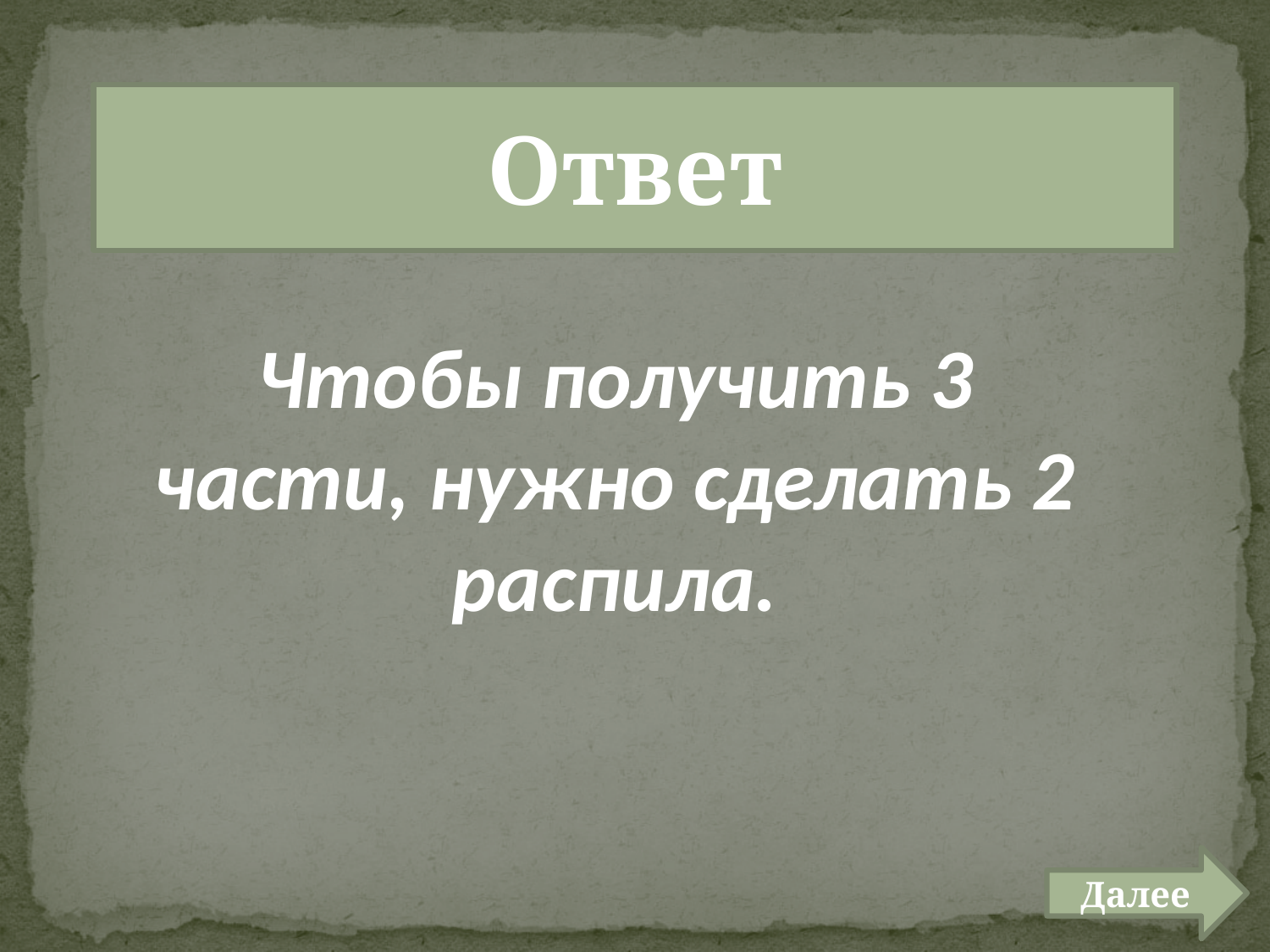

# ответ лог задачи 200
Ответ
Чтобы получить 3 части, нужно сделать 2 распила.
Далее